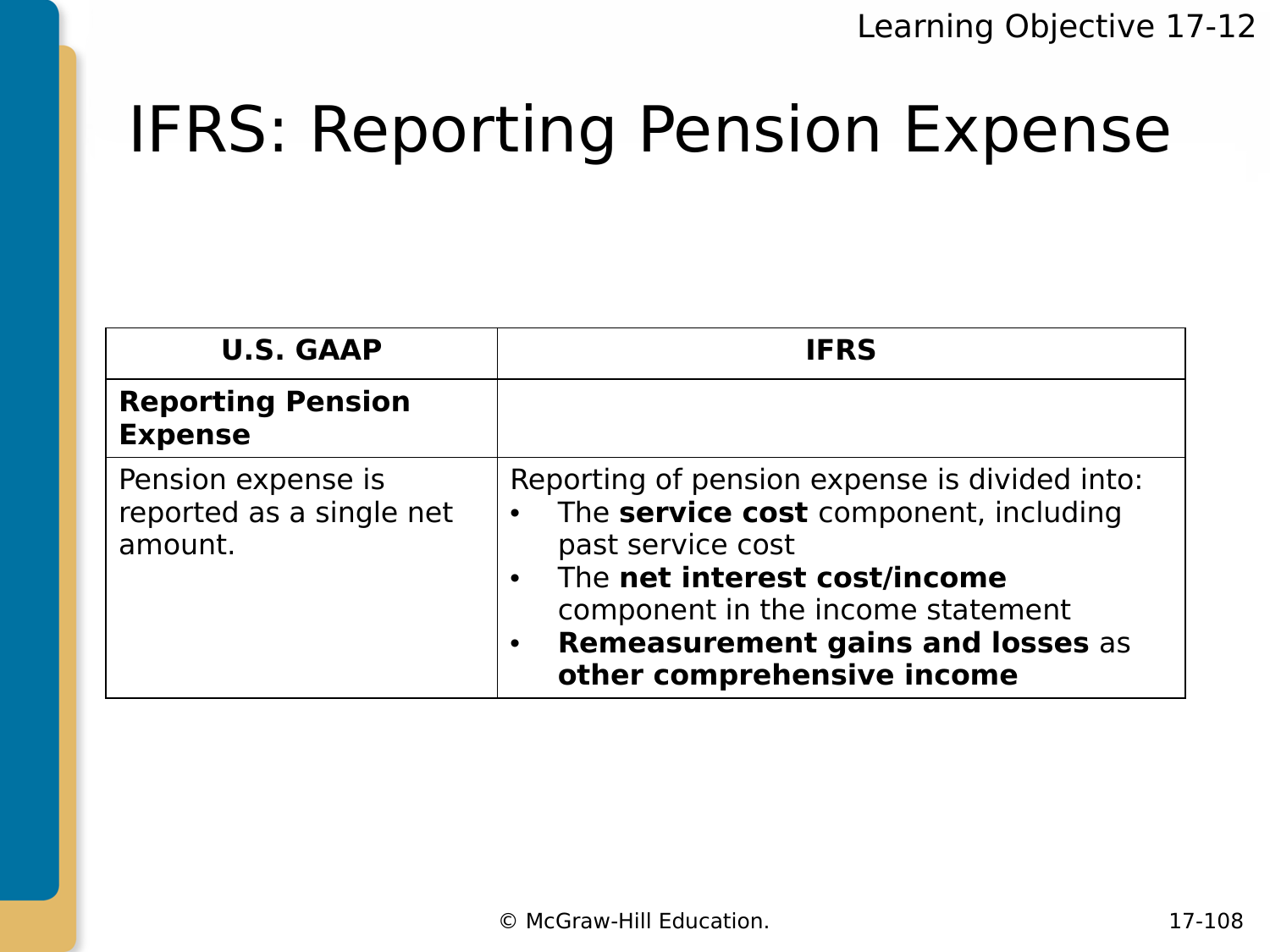

Learning Objective 17-12
# IFRS: Reporting Pension Expense
| U.S. GAAP | IFRS |
| --- | --- |
| Reporting Pension Expense |  |
| Pension expense is reported as a single net amount. | Reporting of pension expense is divided into: The service cost component, including past service cost The net interest cost/income component in the income statement Remeasurement gains and losses as other comprehensive income |